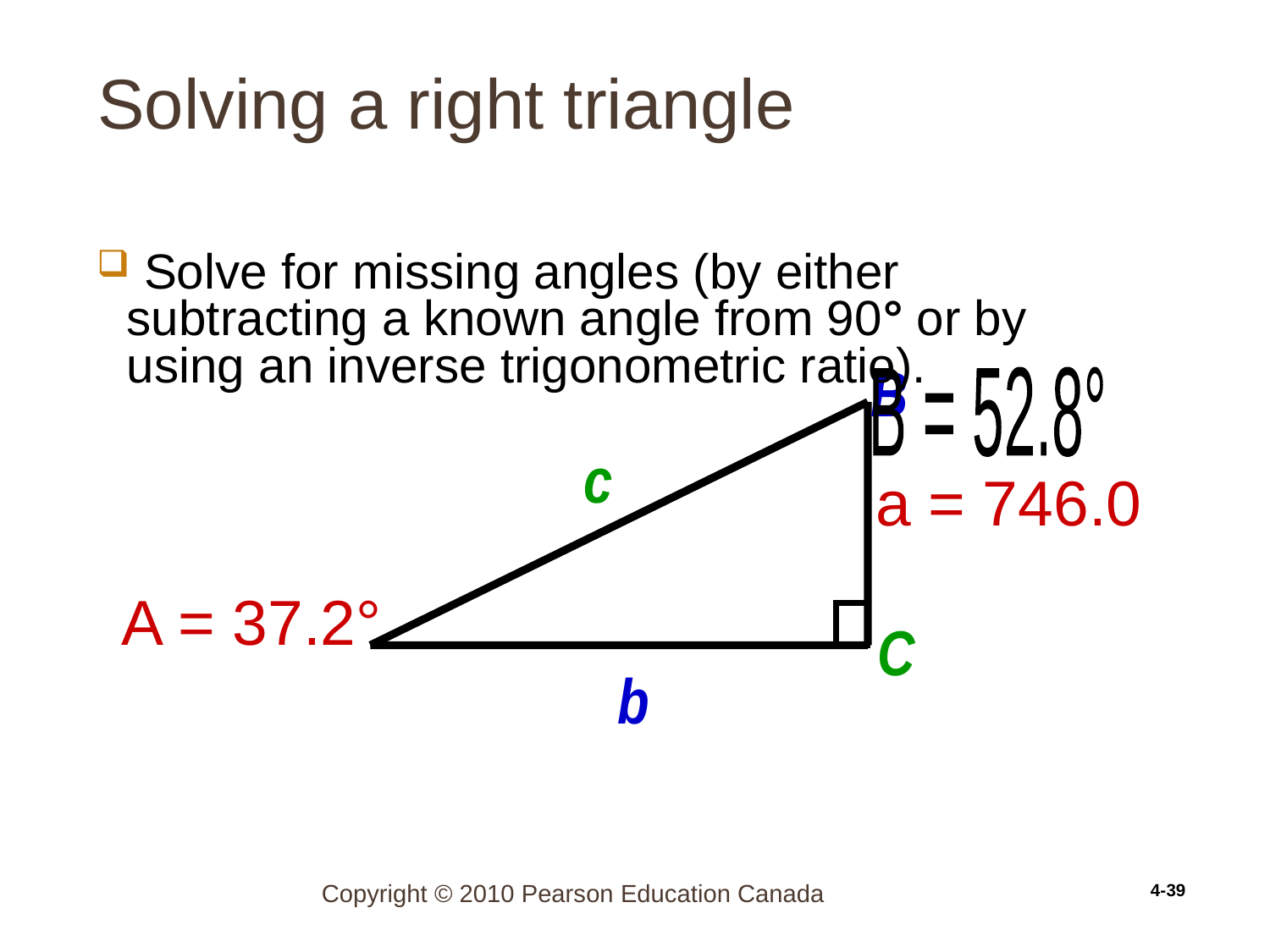

# Solving a right triangle
4-39
 Solve for missing angles (by either subtracting a known angle from 90° or by using an inverse trigonometric ratio).
B
B = 52.8°

c
a = 746.0
A = 37.2°

C

b
Copyright © 2010 Pearson Education Canada
4-39